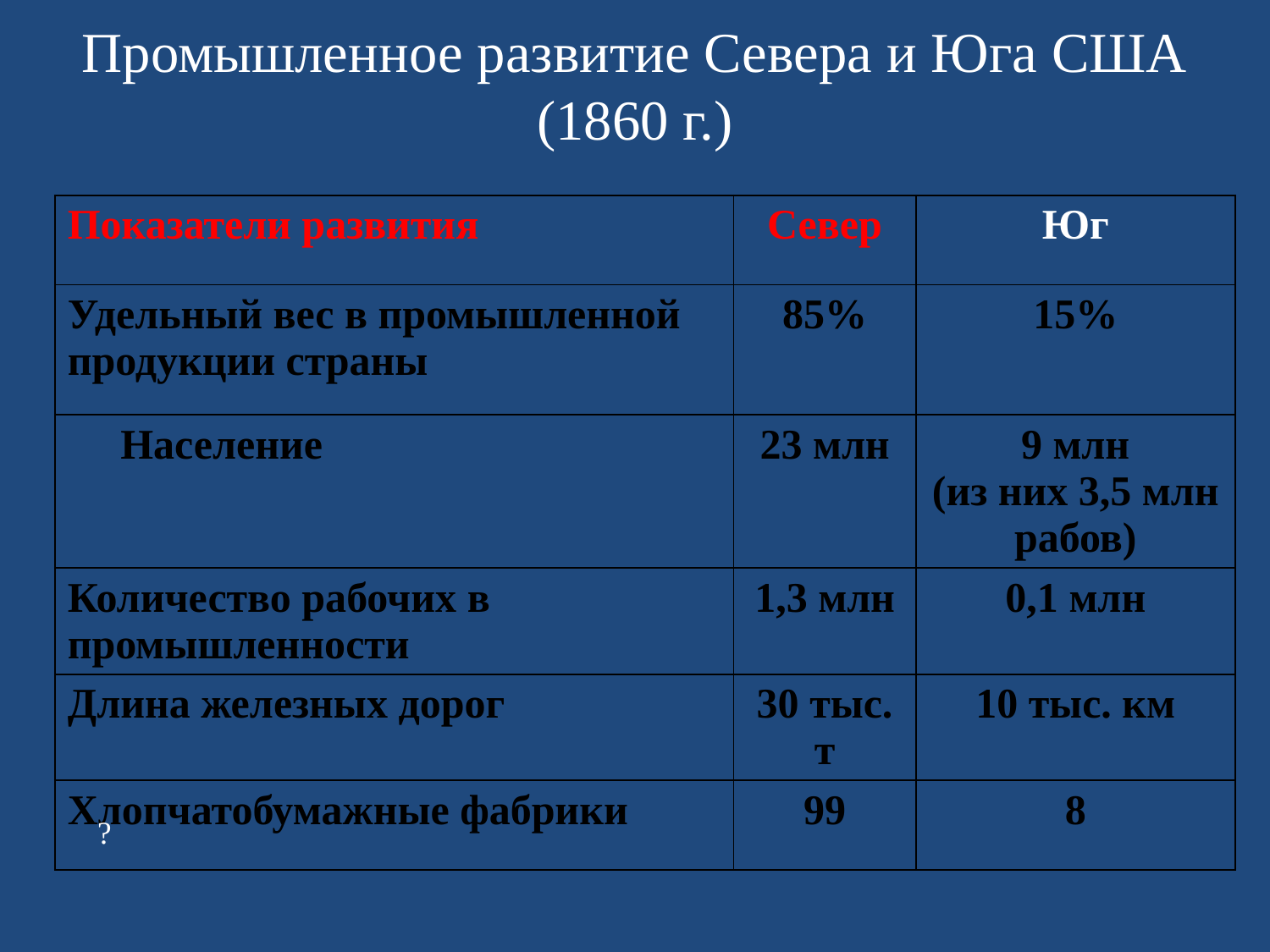

# Промышленное развитие Севера и Юга США (1860 г.)
|  |  |  |
| --- | --- | --- |
| Показатели развития | Север | Юг |
| Удельный вес в промышленной продукции страны | 85% | 15% |
| Население | 23 млн | 9 млн (из них 3,5 млн рабов) |
| Количество рабочих в промышленности | 1,3 млн | 0,1 млн |
| Длина железных дорог | 30 тыс. т | 10 тыс. км |
| Хлопчатобумажные фабрики | 99 | 8 |
?